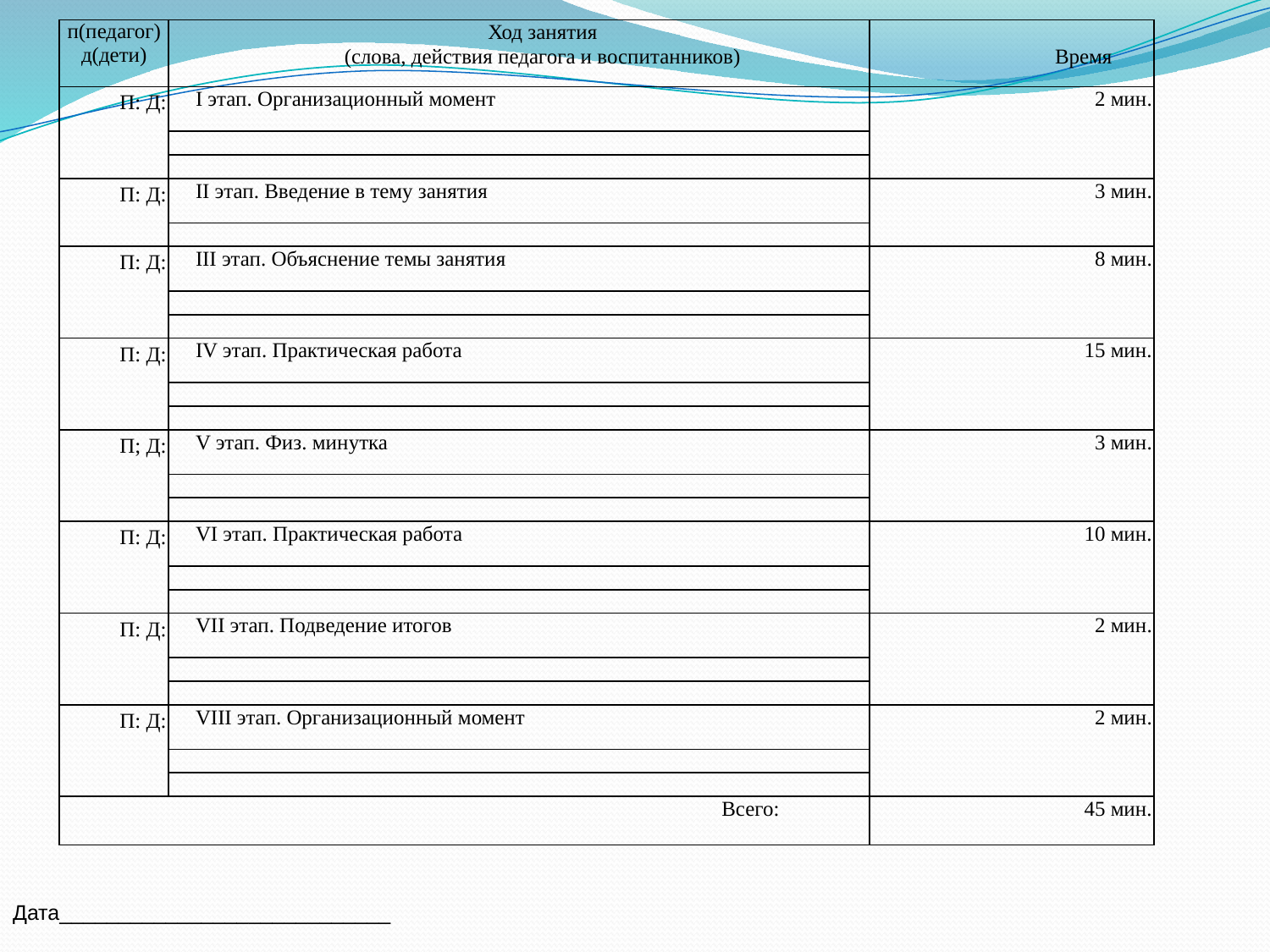

| п(педагог) д(дети) | Ход занятия (слова, действия педагога и воспитанников) | Время |
| --- | --- | --- |
| П: Д: | I этап. Организационный момент | 2 мин. |
|  |  |  |
|  |  |  |
| П: Д: | II этап. Введение в тему занятия | 3 мин. |
|  |  |  |
| П: Д: | III этап. Объяснение темы занятия | 8 мин. |
|  |  |  |
|  |  |  |
| П: Д: | IV этап. Практическая работа | 15 мин. |
|  |  |  |
|  |  |  |
| П; Д: | V этап. Физ. минутка | 3 мин. |
|  |  |  |
|  |  |  |
| П: Д: | VI этап. Практическая работа | 10 мин. |
|  |  |  |
|  |  |  |
| П: Д: | VII этап. Подведение итогов | 2 мин. |
|  |  |  |
|  |  |  |
| П: Д: | VIII этап. Организационный момент | 2 мин. |
|  |  |  |
|  |  |  |
| Всего: |  | 45 мин. |
Дата____________________________